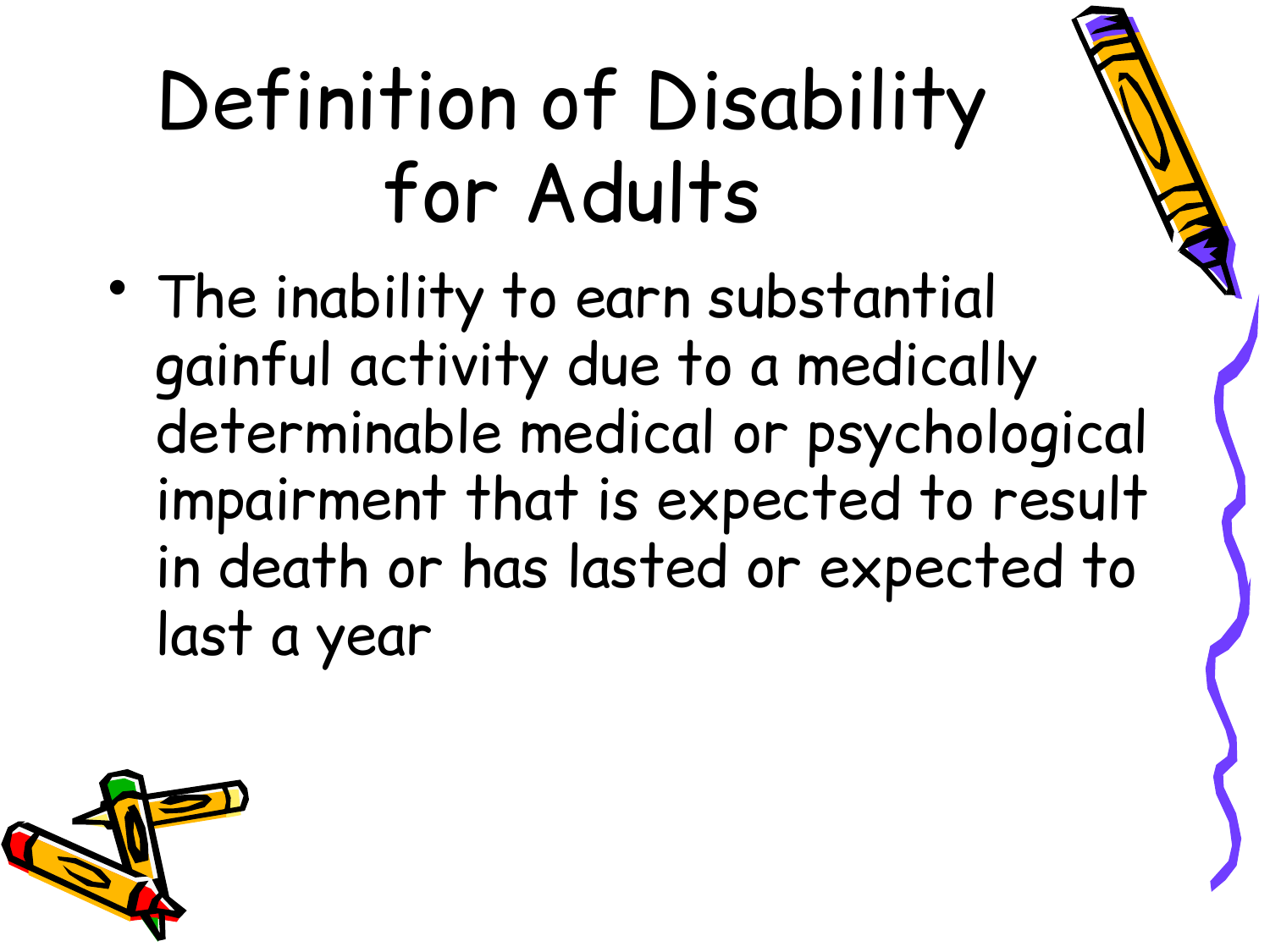

# Definition of Disability for Adults
The inability to earn substantial gainful activity due to a medically determinable medical or psychological impairment that is expected to result in death or has lasted or expected to last a year